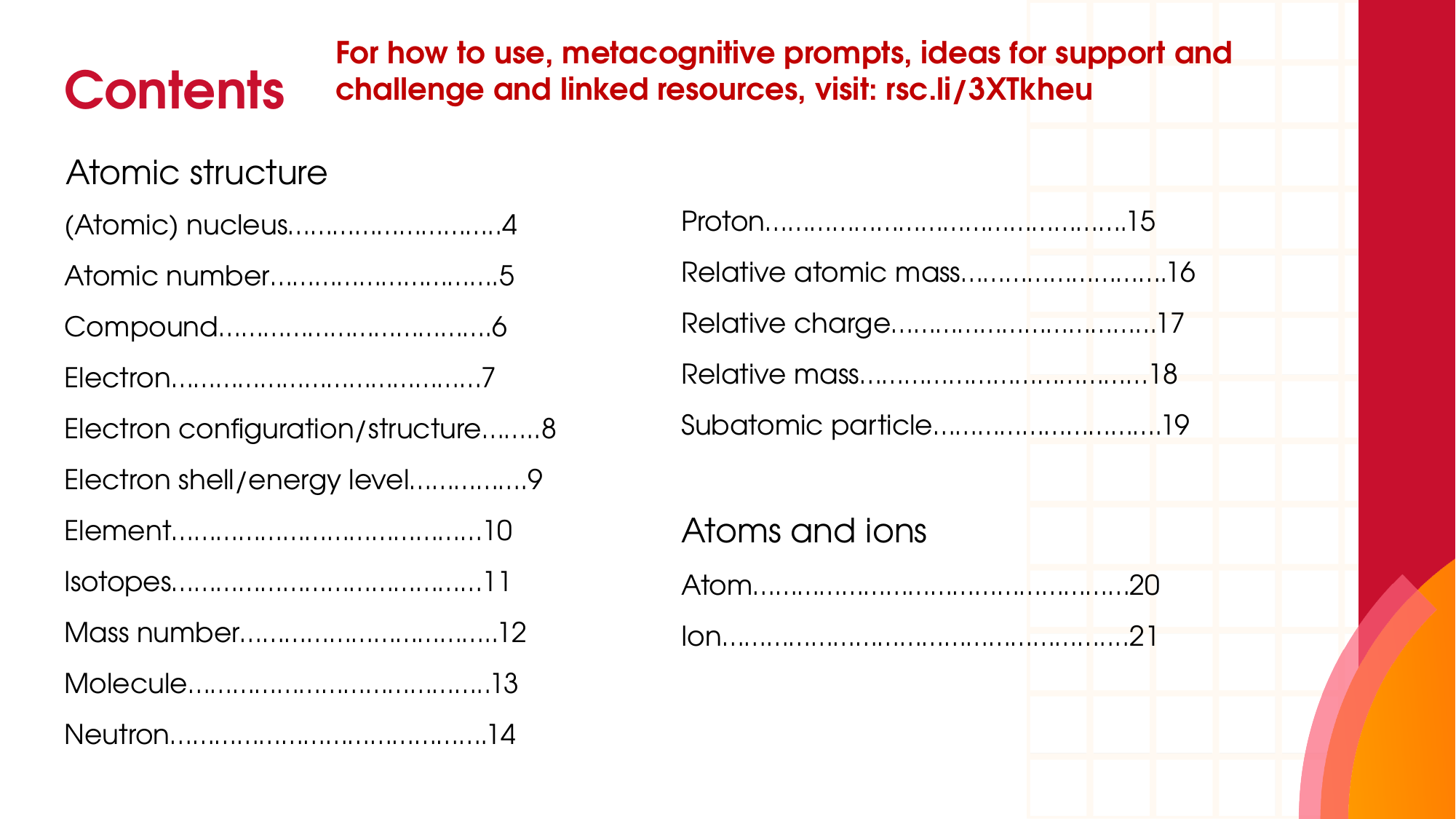

For how to use, metacognitive prompts, ideas for support and challenge and linked resources, visit: rsc.li/3XTkheu
# Contents

Atomic structure

Proton………………………………………….15
Relative atomic mass……………………….16
Relative charge……………………………...17
Relative mass…………………………………18
Subatomic particle………………………….19

Atoms and ions
Atom……………………………………………20
Ion……………………………………………....21

(Atomic) nucleus………………………..4
Atomic number………………………….5
Compound……………………………….6
Electron……………………………………7
Electron configuration/structure……..8
Electron shell/energy level…………….9
Element……………………………………10
Isotopes……………………………………11
Mass number……………………………..12
Molecule…………………………………..13
Neutron…………………………………….14